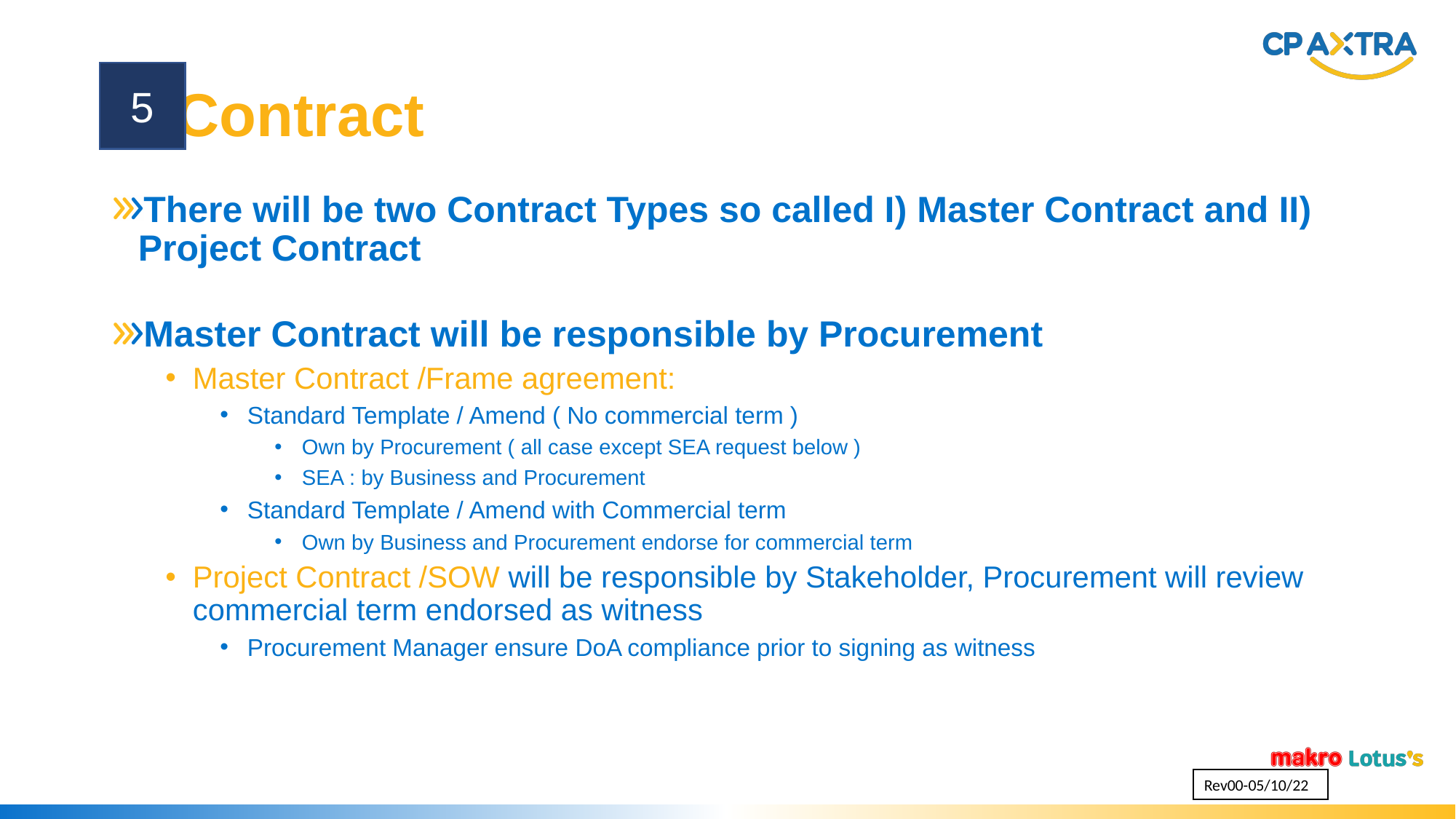

Contract
5
There will be two Contract Types so called I) Master Contract and II) Project Contract

Master Contract will be responsible by Procurement
Master Contract /Frame agreement:
Standard Template / Amend ( No commercial term )
Own by Procurement ( all case except SEA request below )
SEA : by Business and Procurement
Standard Template / Amend with Commercial term
Own by Business and Procurement endorse for commercial term
Project Contract /SOW will be responsible by Stakeholder, Procurement will review commercial term endorsed as witness
Procurement Manager ensure DoA compliance prior to signing as witness

Rev00-05/10/22